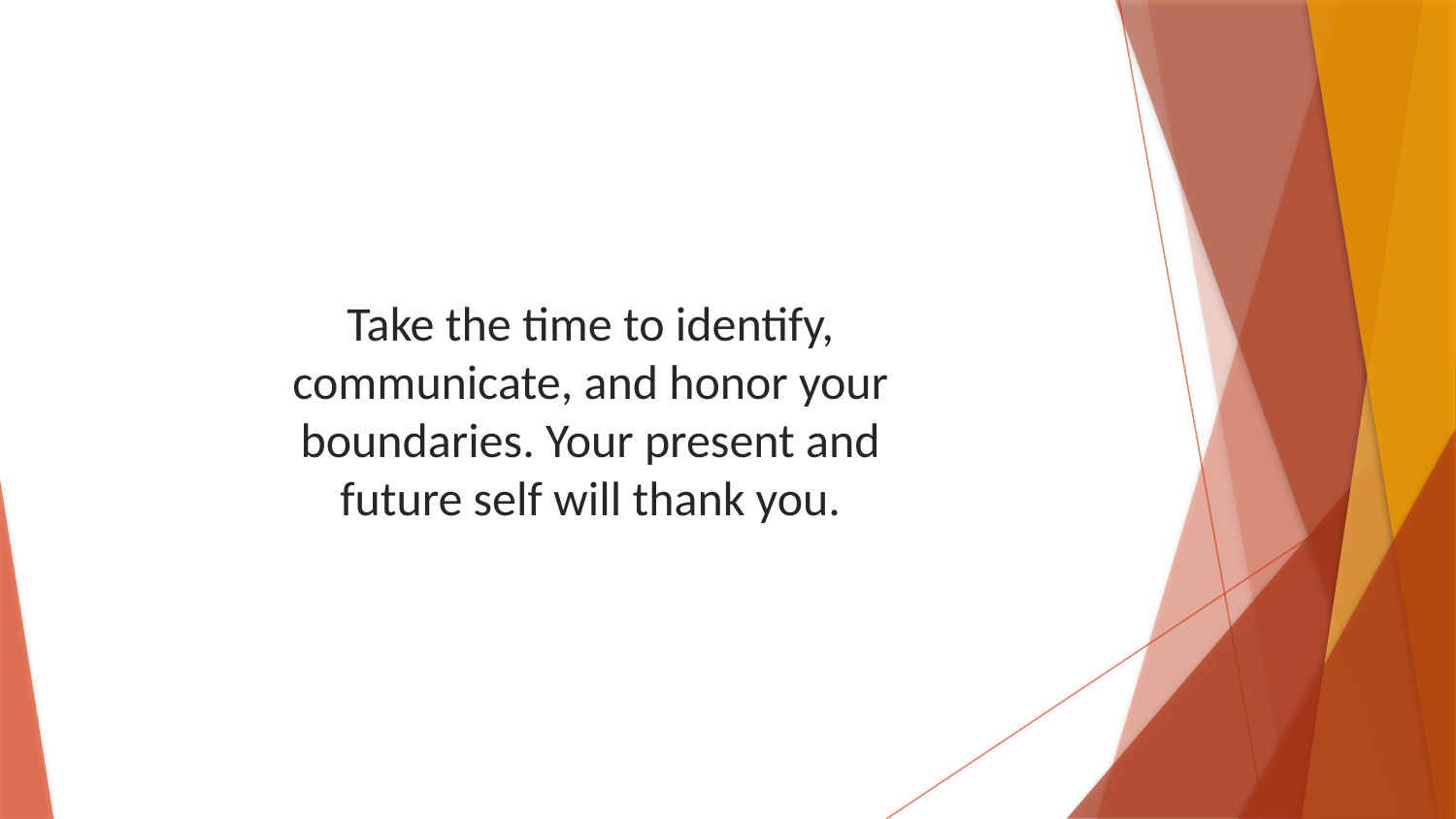

Take the time to identify, communicate, and honor your boundaries. Your present and future self will thank you.